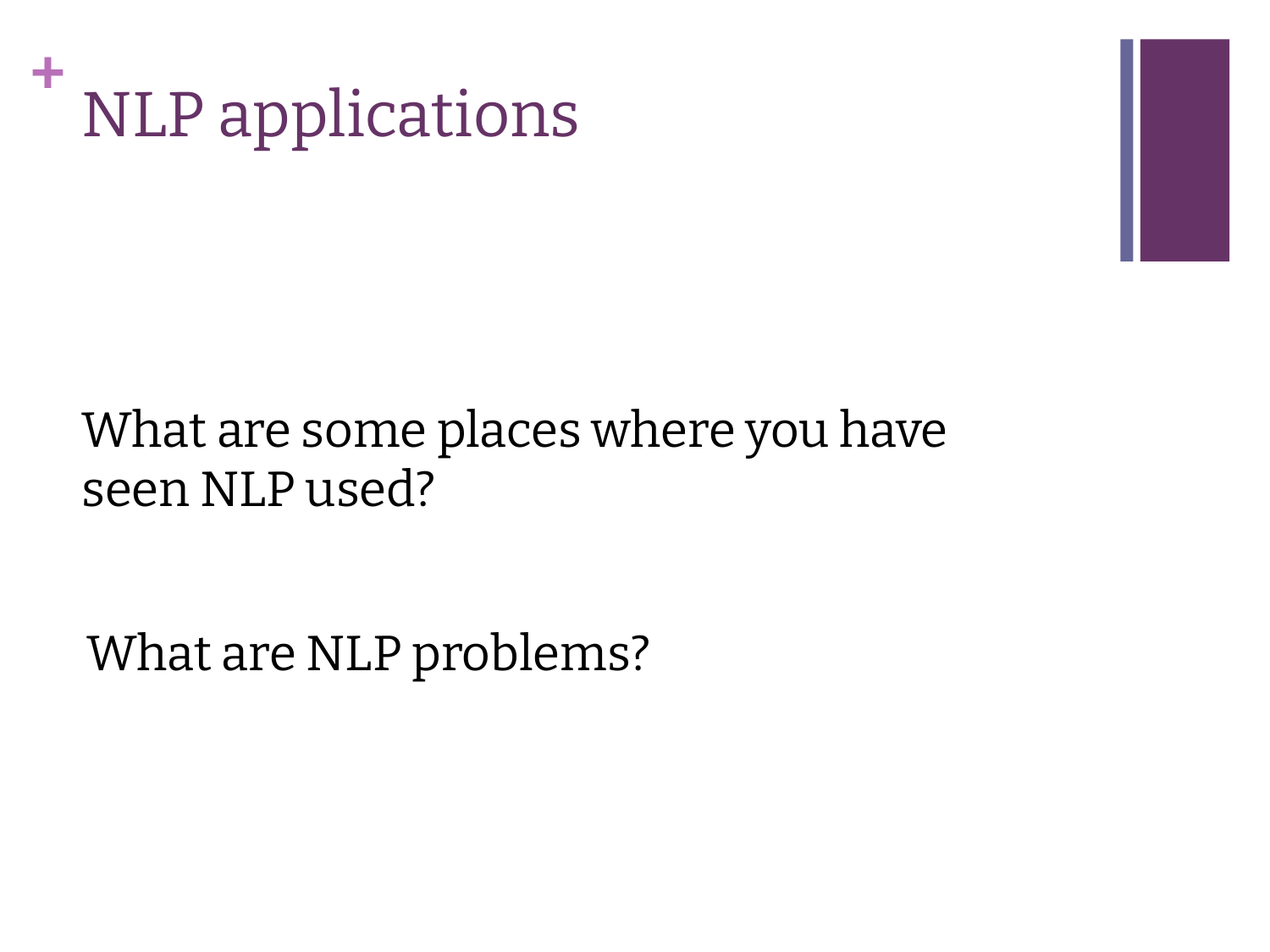

# NLP applications
What are some places where you have seen NLP used?
What are NLP problems?